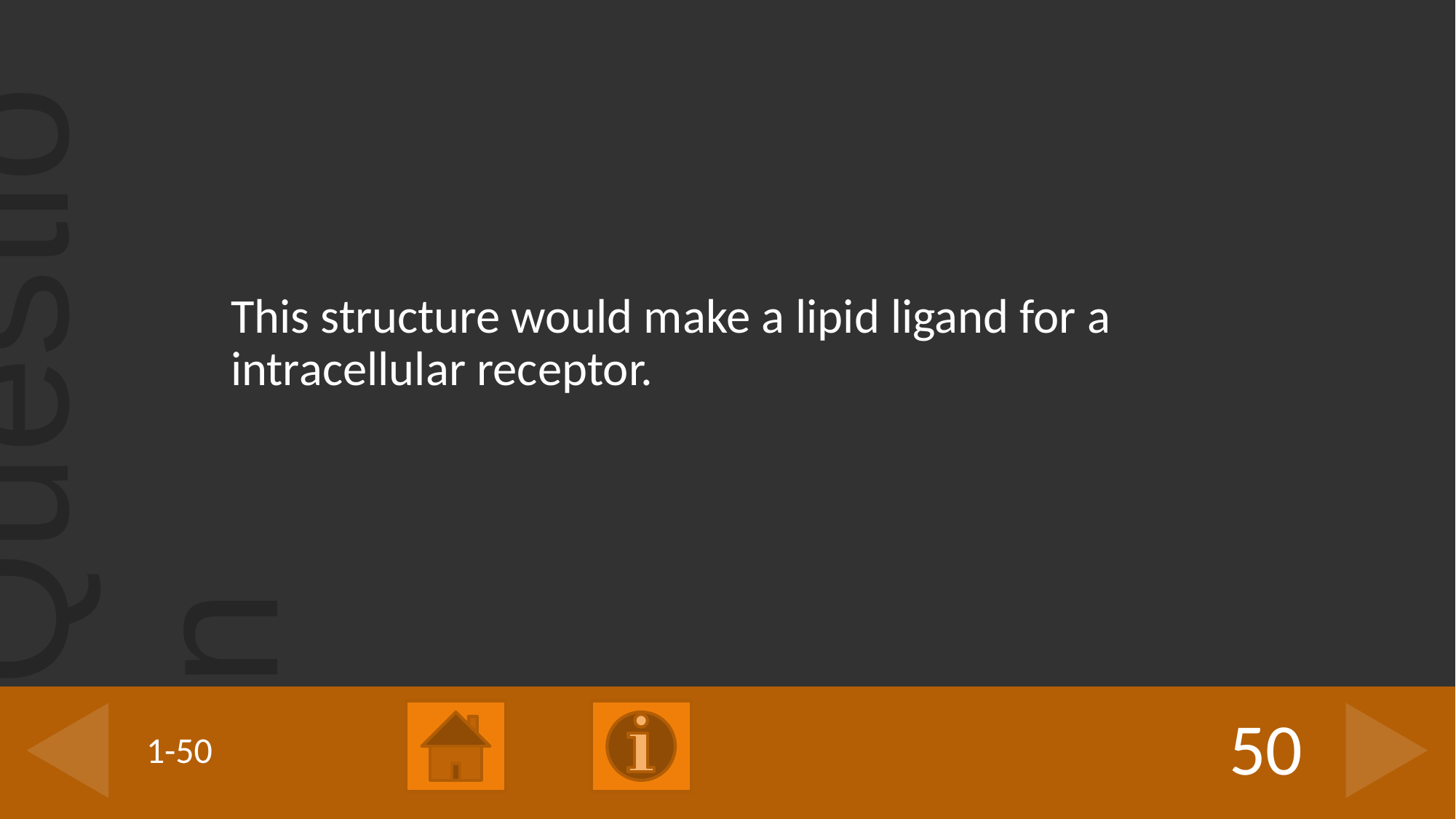

This structure would make a lipid ligand for a intracellular receptor.

# 1-50
50